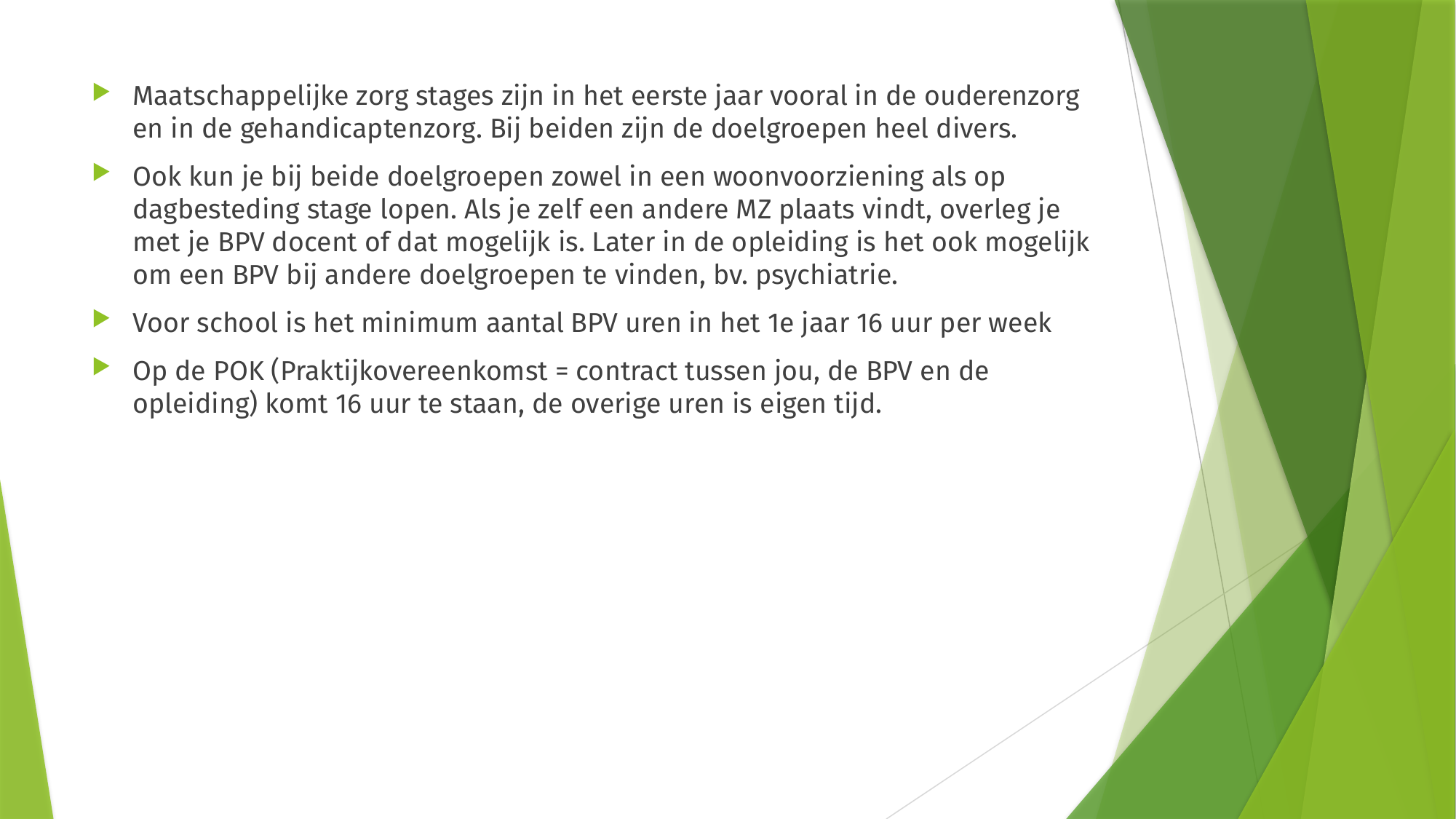

#
Maatschappelijke zorg stages zijn in het eerste jaar vooral in de ouderenzorg en in de gehandicaptenzorg. Bij beiden zijn de doelgroepen heel divers.
Ook kun je bij beide doelgroepen zowel in een woonvoorziening als op dagbesteding stage lopen. Als je zelf een andere MZ plaats vindt, overleg je met je BPV docent of dat mogelijk is. Later in de opleiding is het ook mogelijk om een BPV bij andere doelgroepen te vinden, bv. psychiatrie.
Voor school is het minimum aantal BPV uren in het 1e jaar 16 uur per week
Op de POK (Praktijkovereenkomst = contract tussen jou, de BPV en de opleiding) komt 16 uur te staan, de overige uren is eigen tijd.